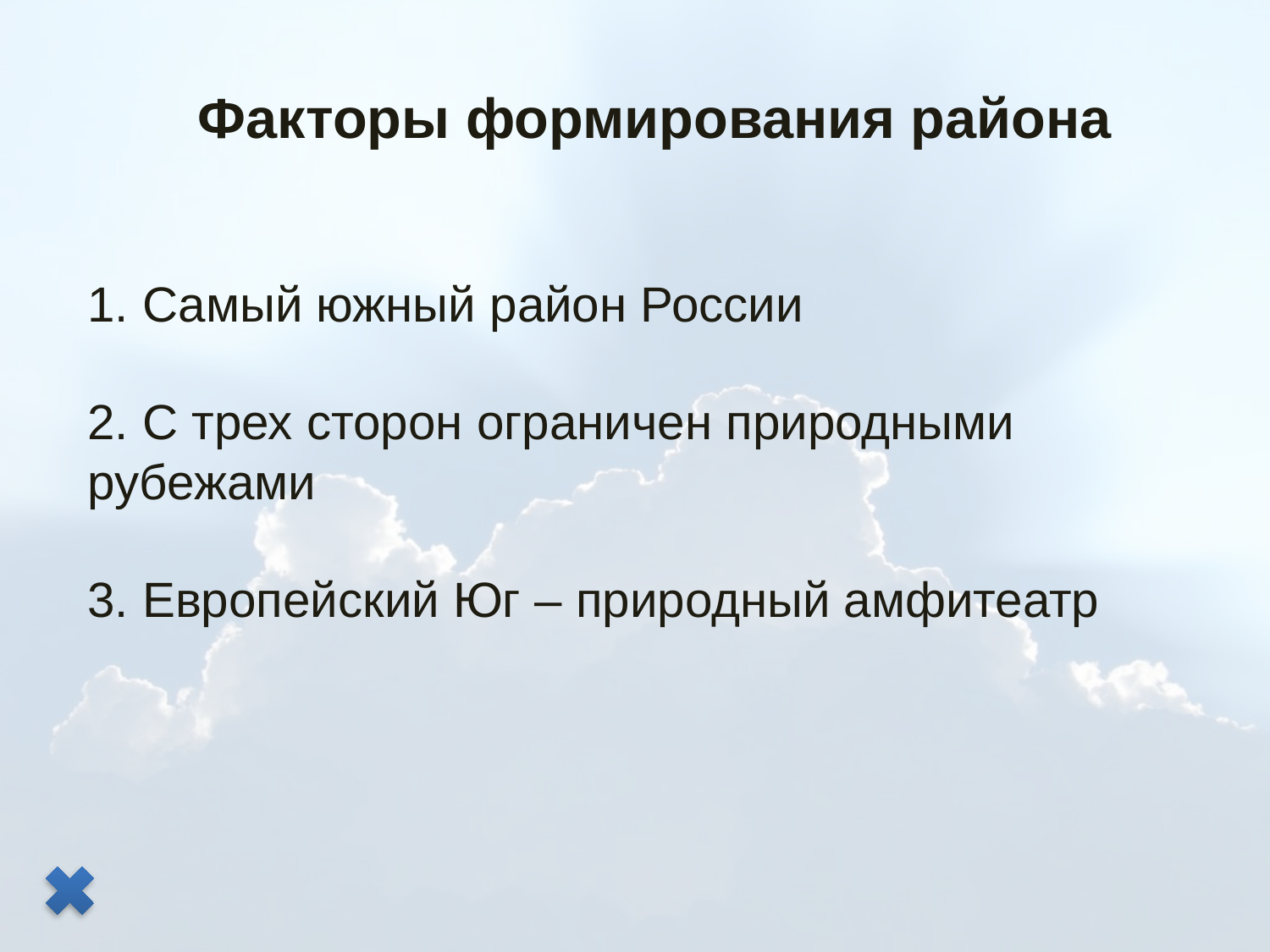

Факторы формирования района
1. Самый южный район России

2. С трех сторон ограничен природными рубежами

3. Европейский Юг – природный амфитеатр